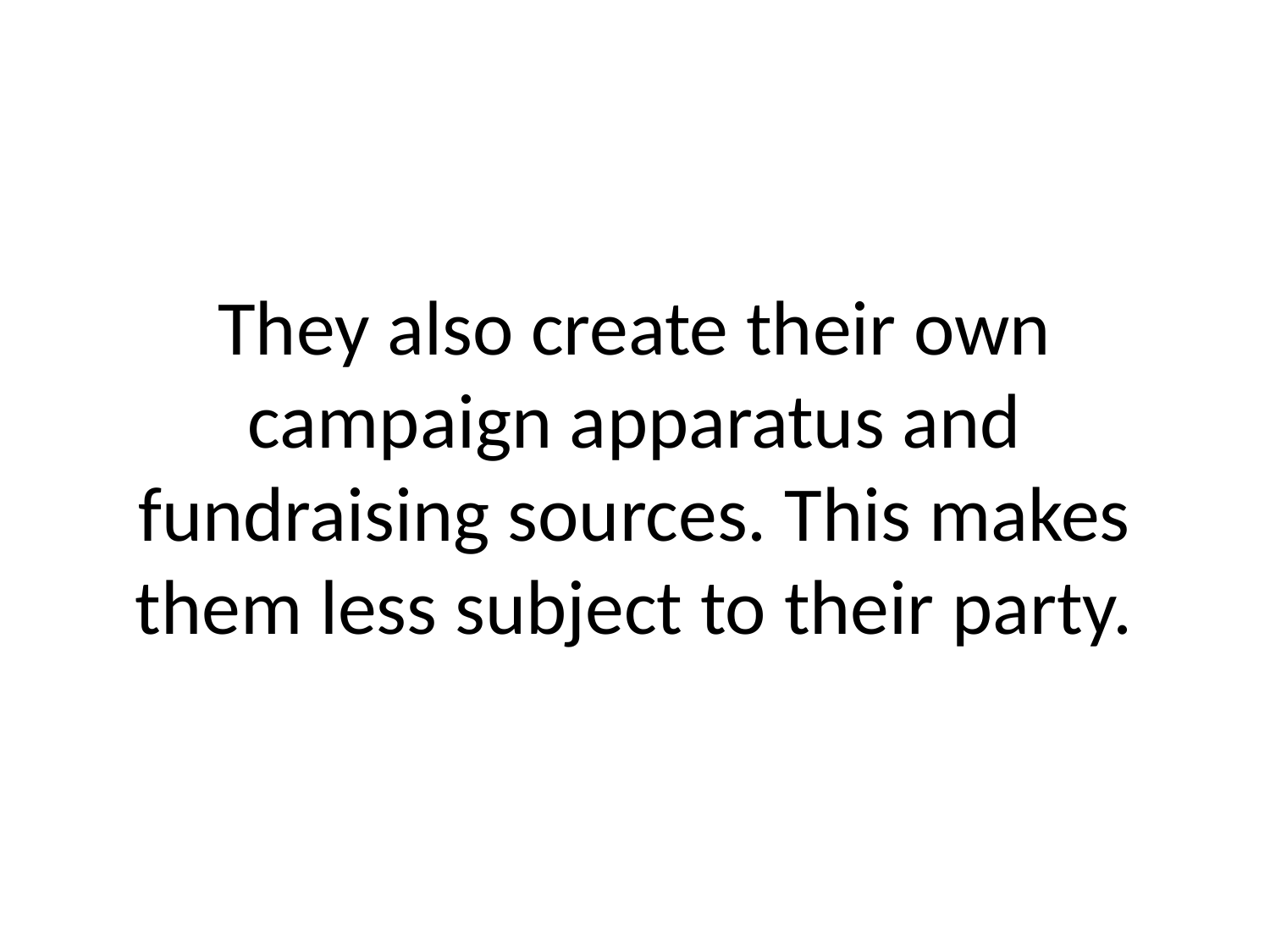

# They also create their own campaign apparatus and fundraising sources. This makes them less subject to their party.